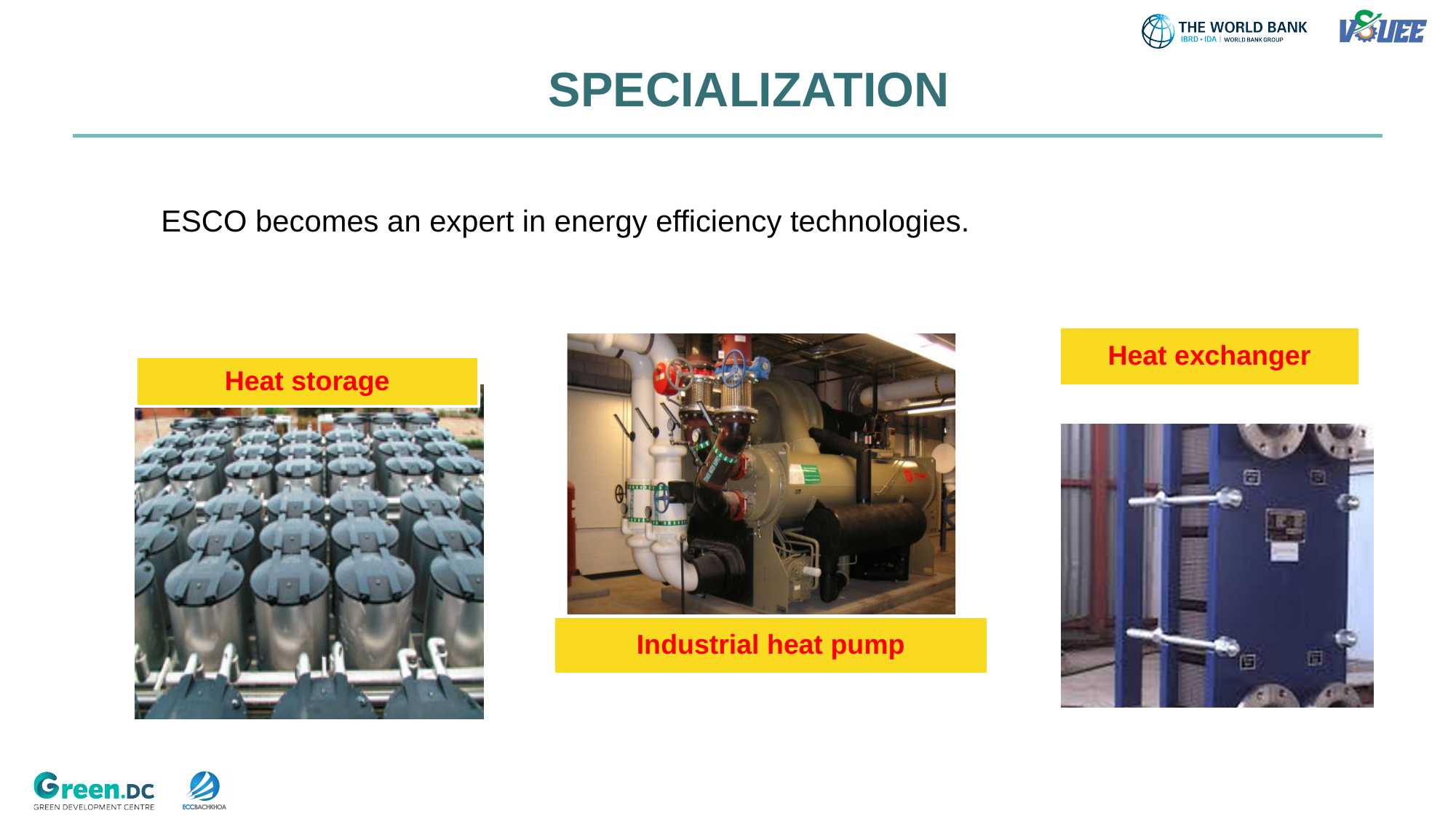

SPECIALIZATION
ESCO becomes an expert in energy efficiency technologies.
Heat exchanger
Industrial heat pump
Heat storage